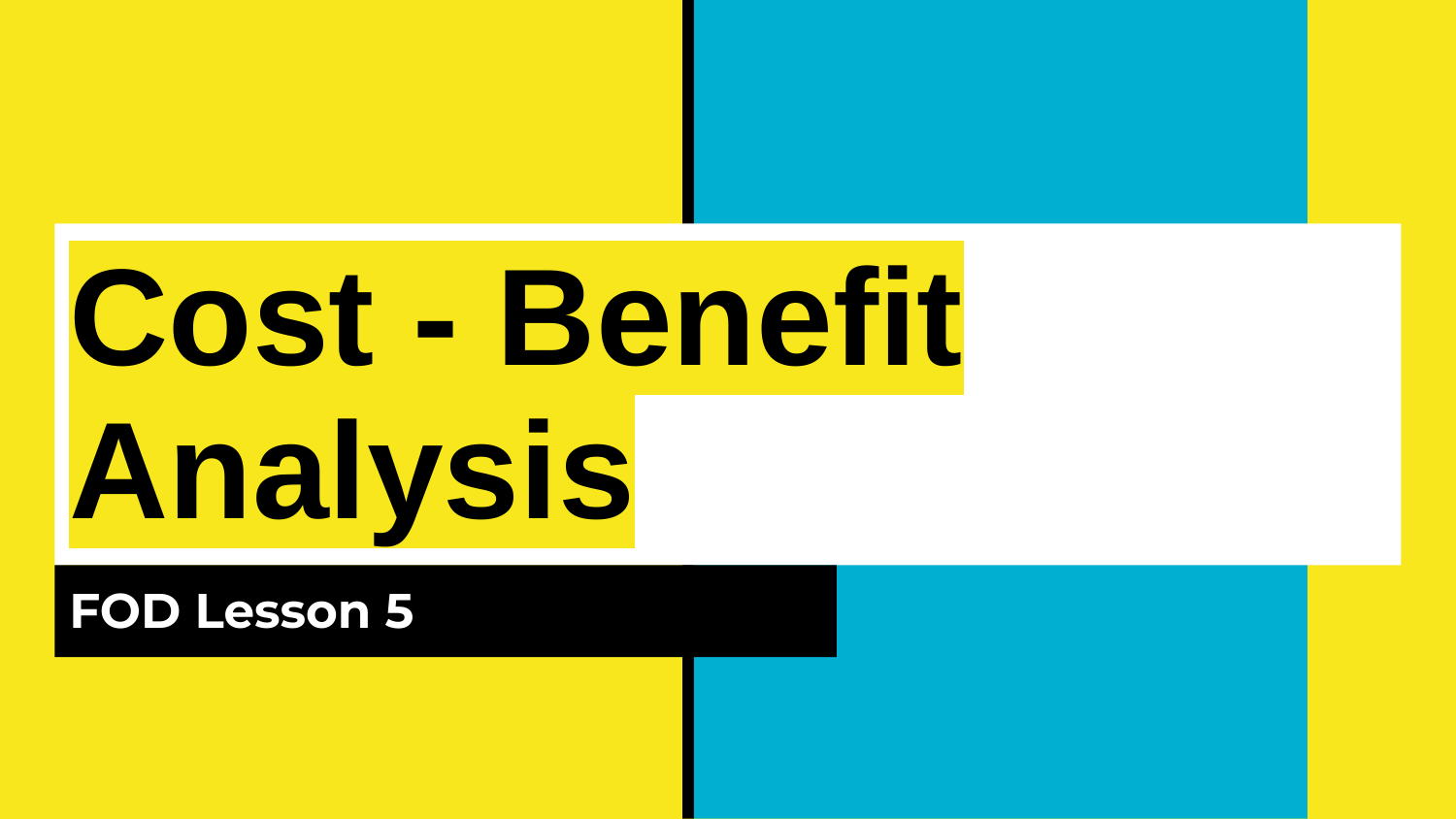

# Cost - Benefit Analysis
FOD Lesson 5